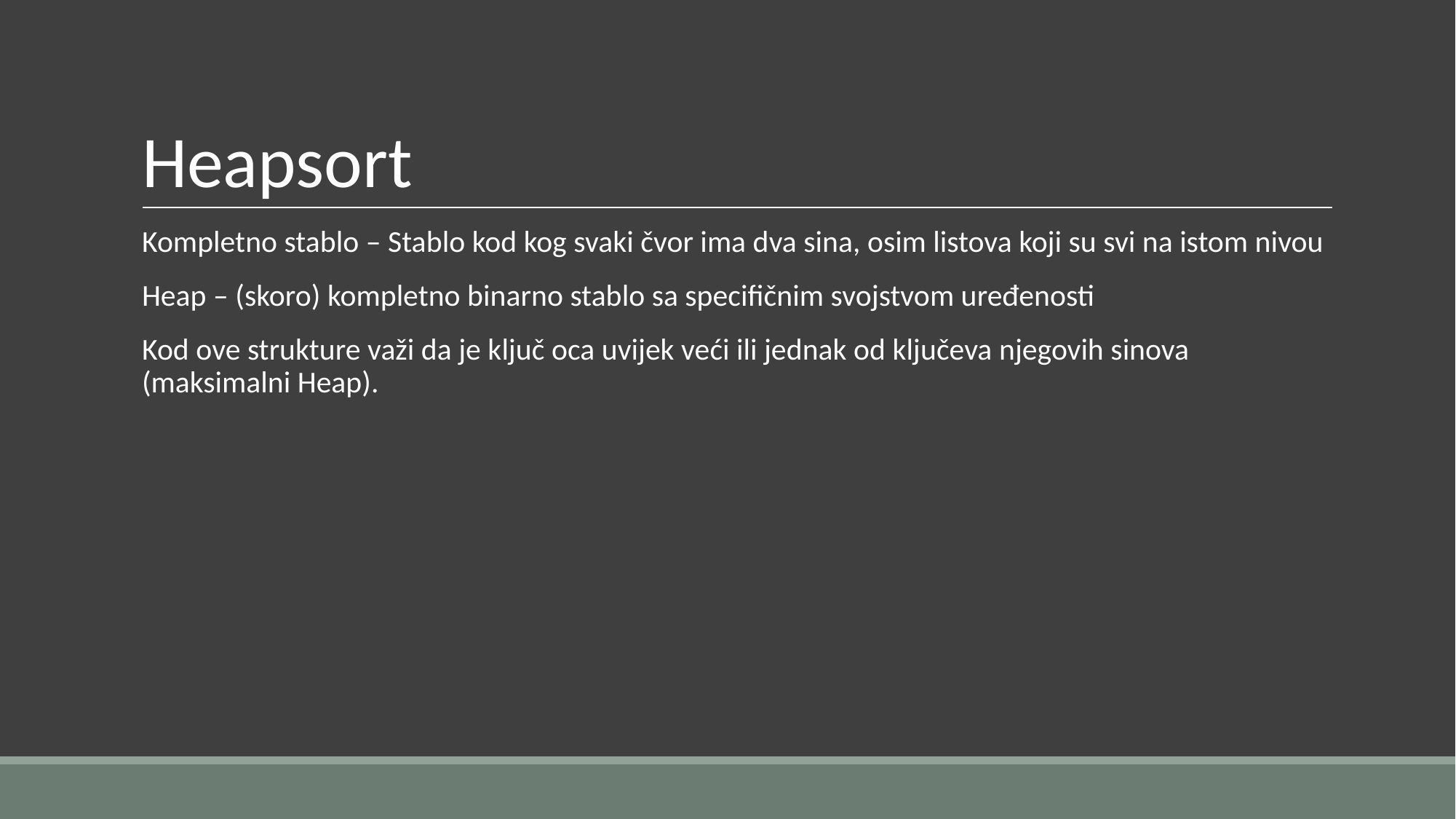

# Heapsort
Kompletno stablo – Stablo kod kog svaki čvor ima dva sina, osim listova koji su svi na istom nivou
Heap – (skoro) kompletno binarno stablo sa specifičnim svojstvom uređenosti
Kod ove strukture važi da je ključ oca uvijek veći ili jednak od ključeva njegovih sinova (maksimalni Heap).